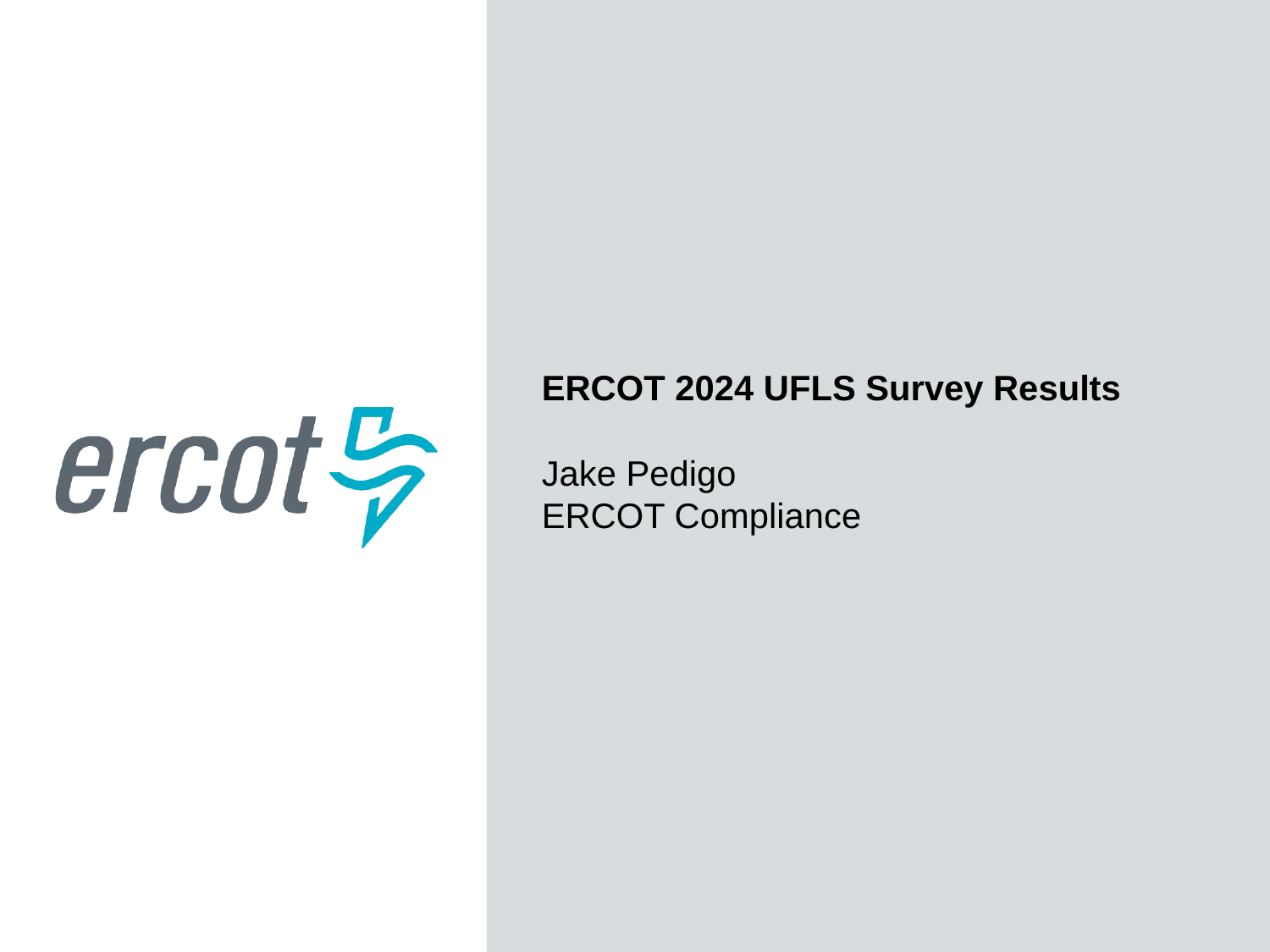

ERCOT 2024 UFLS Survey Results

Jake Pedigo
ERCOT Compliance